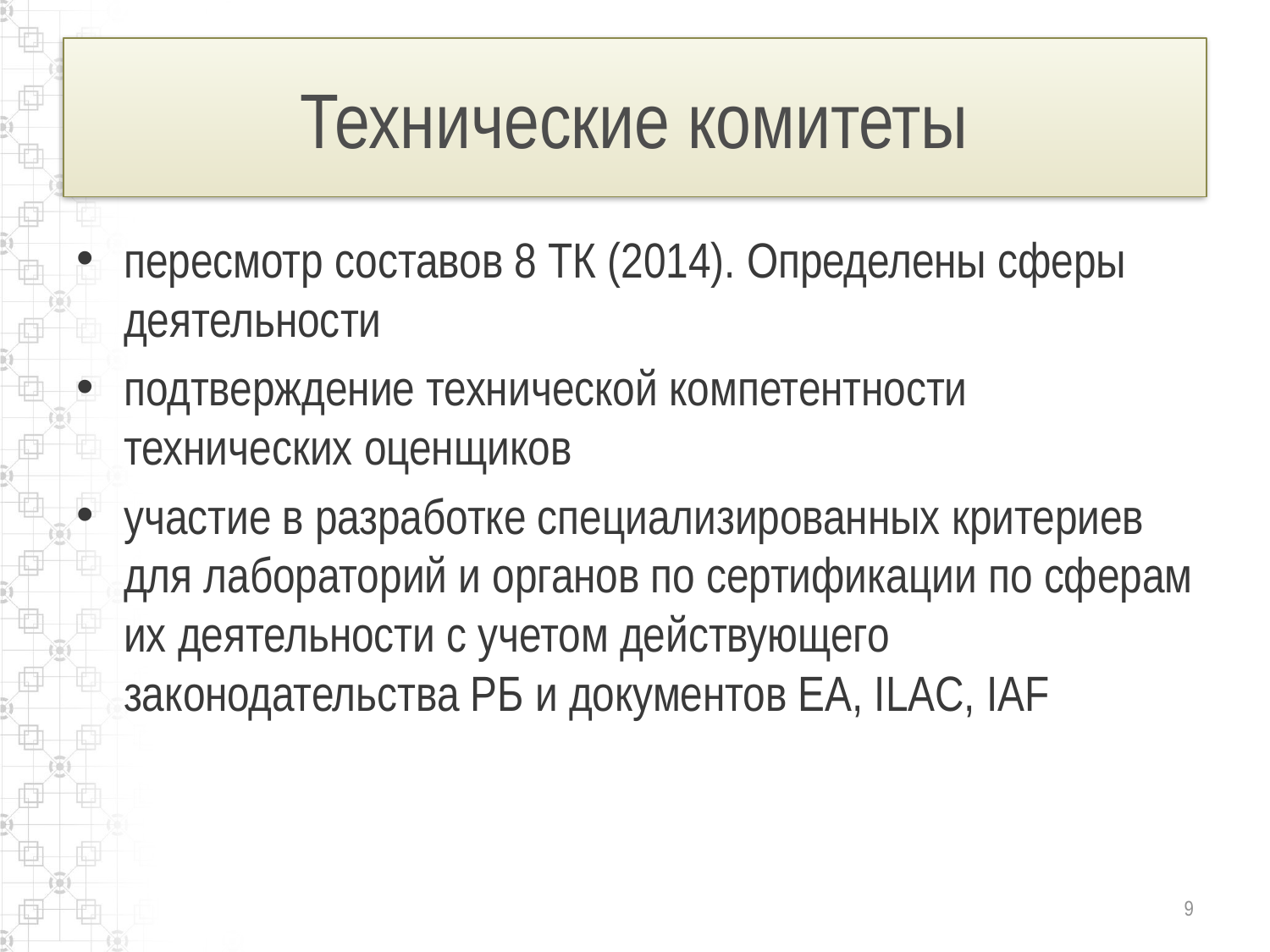

# Технические комитеты
пересмотр составов 8 ТК (2014). Определены сферы деятельности
подтверждение технической компетентности технических оценщиков
участие в разработке специализированных критериев для лабораторий и органов по сертификации по сферам их деятельности с учетом действующего законодательства РБ и документов EA, ILAC, IAF

9